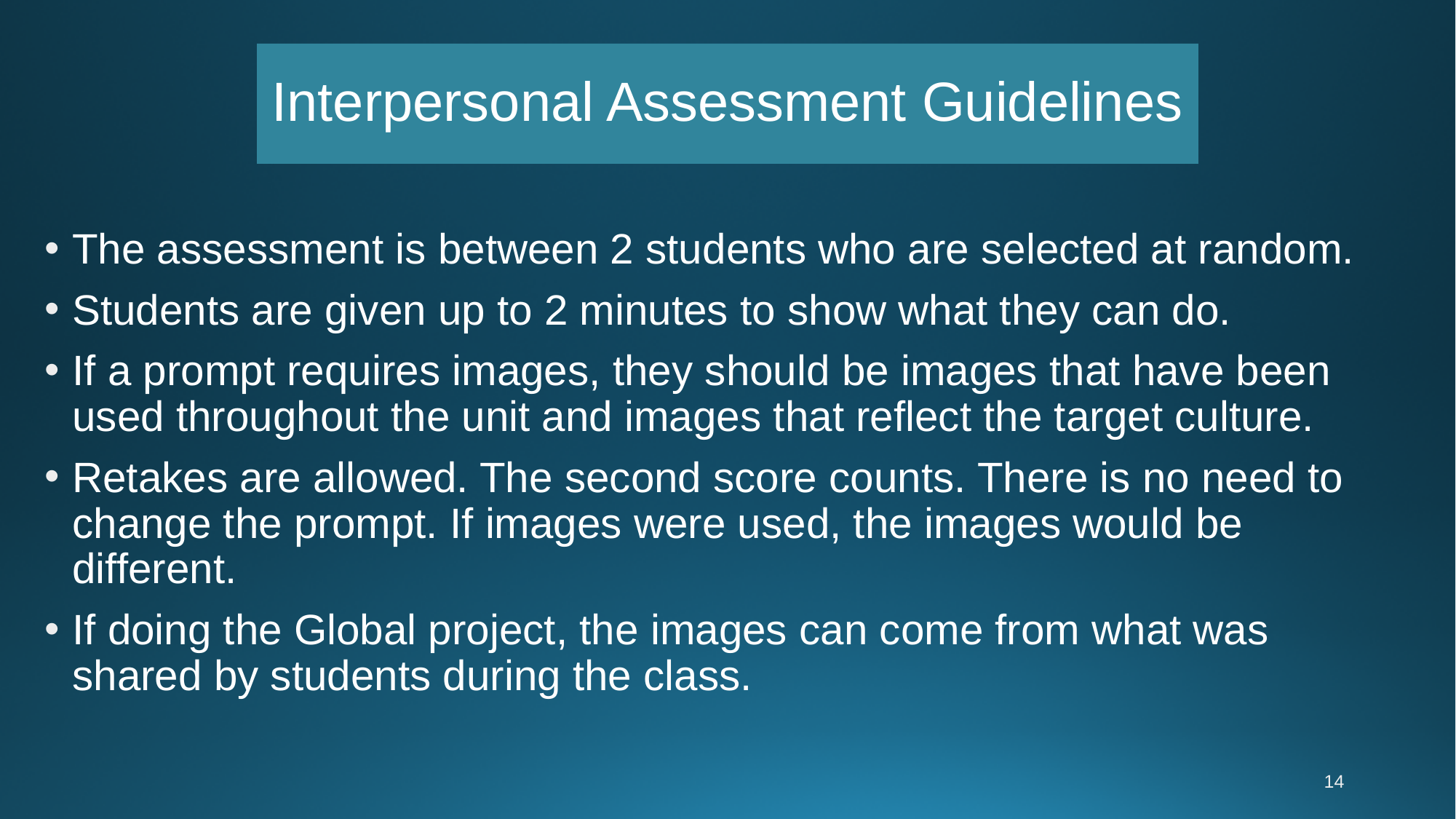

# Interpersonal Assessment Guidelines
The assessment is between 2 students who are selected at random.
Students are given up to 2 minutes to show what they can do.
If a prompt requires images, they should be images that have been used throughout the unit and images that reflect the target culture.
Retakes are allowed. The second score counts. There is no need to change the prompt. If images were used, the images would be different.
If doing the Global project, the images can come from what was shared by students during the class.

14